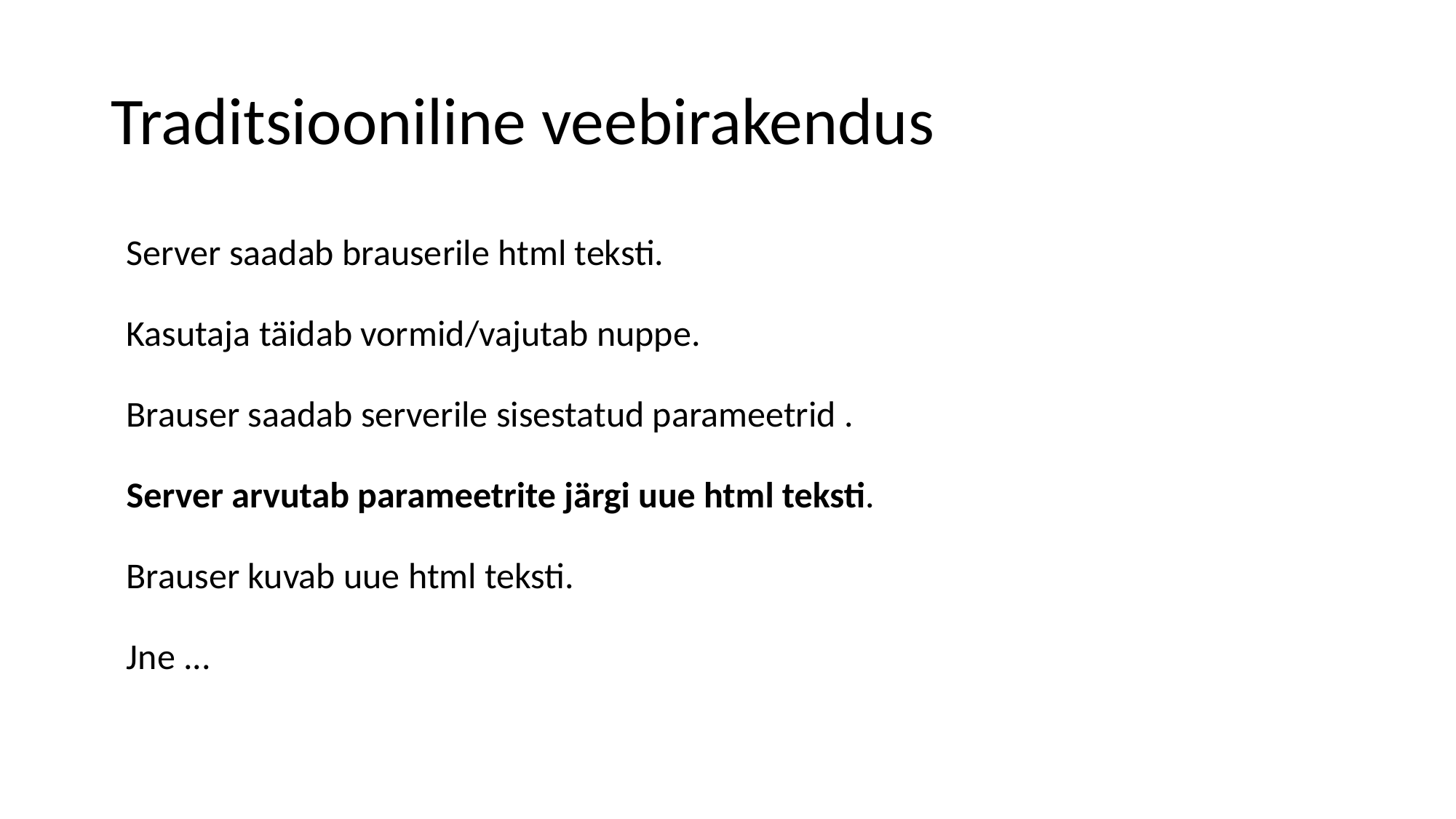

# Traditsiooniline veebirakendus
Server saadab brauserile html teksti.
Kasutaja täidab vormid/vajutab nuppe.
Brauser saadab serverile sisestatud parameetrid .
Server arvutab parameetrite järgi uue html teksti.
Brauser kuvab uue html teksti.
Jne ...